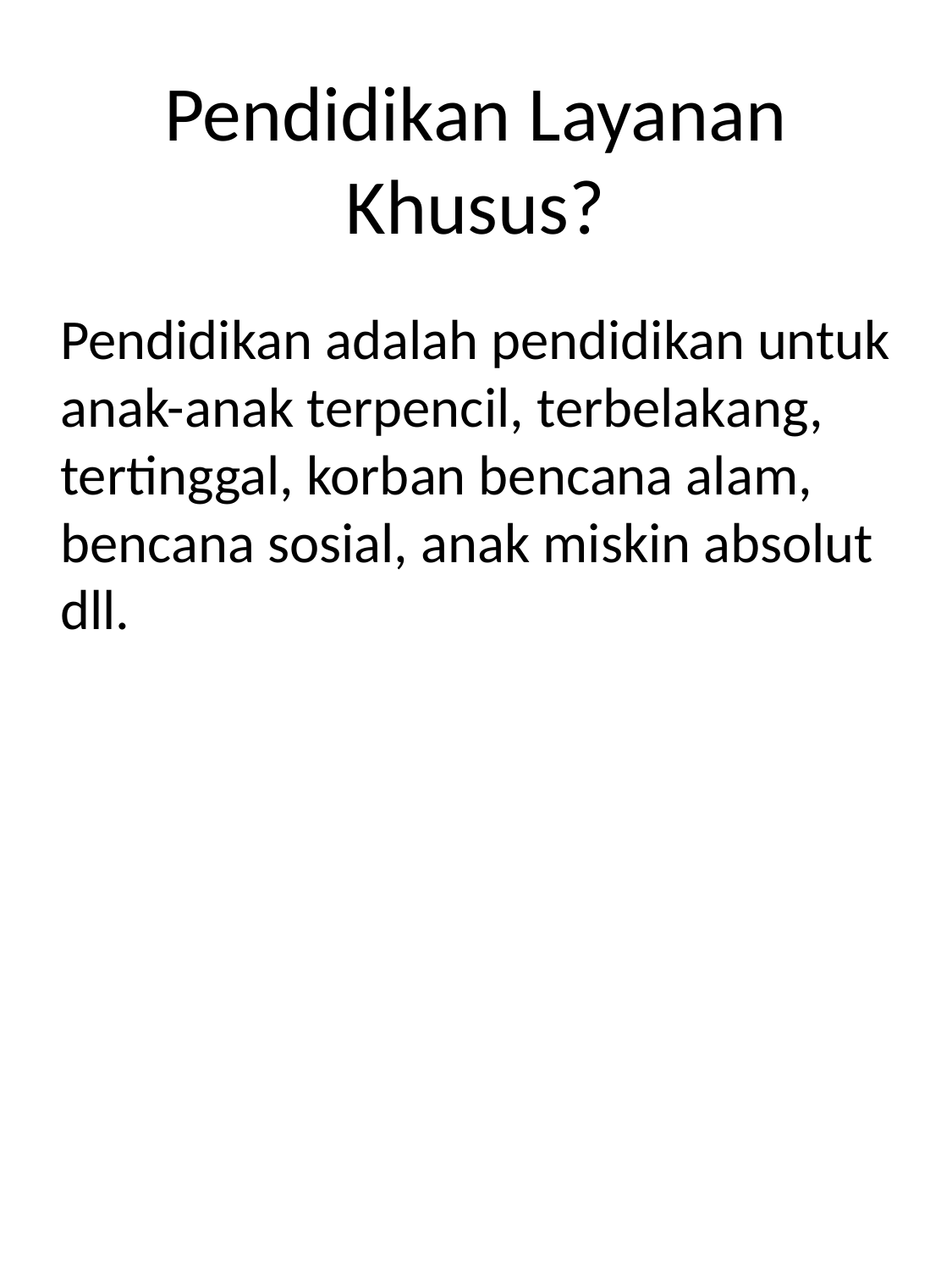

# Pendidikan Layanan Khusus?
Pendidikan adalah pendidikan untuk anak-anak terpencil, terbelakang, tertinggal, korban bencana alam, bencana sosial, anak miskin absolut dll.